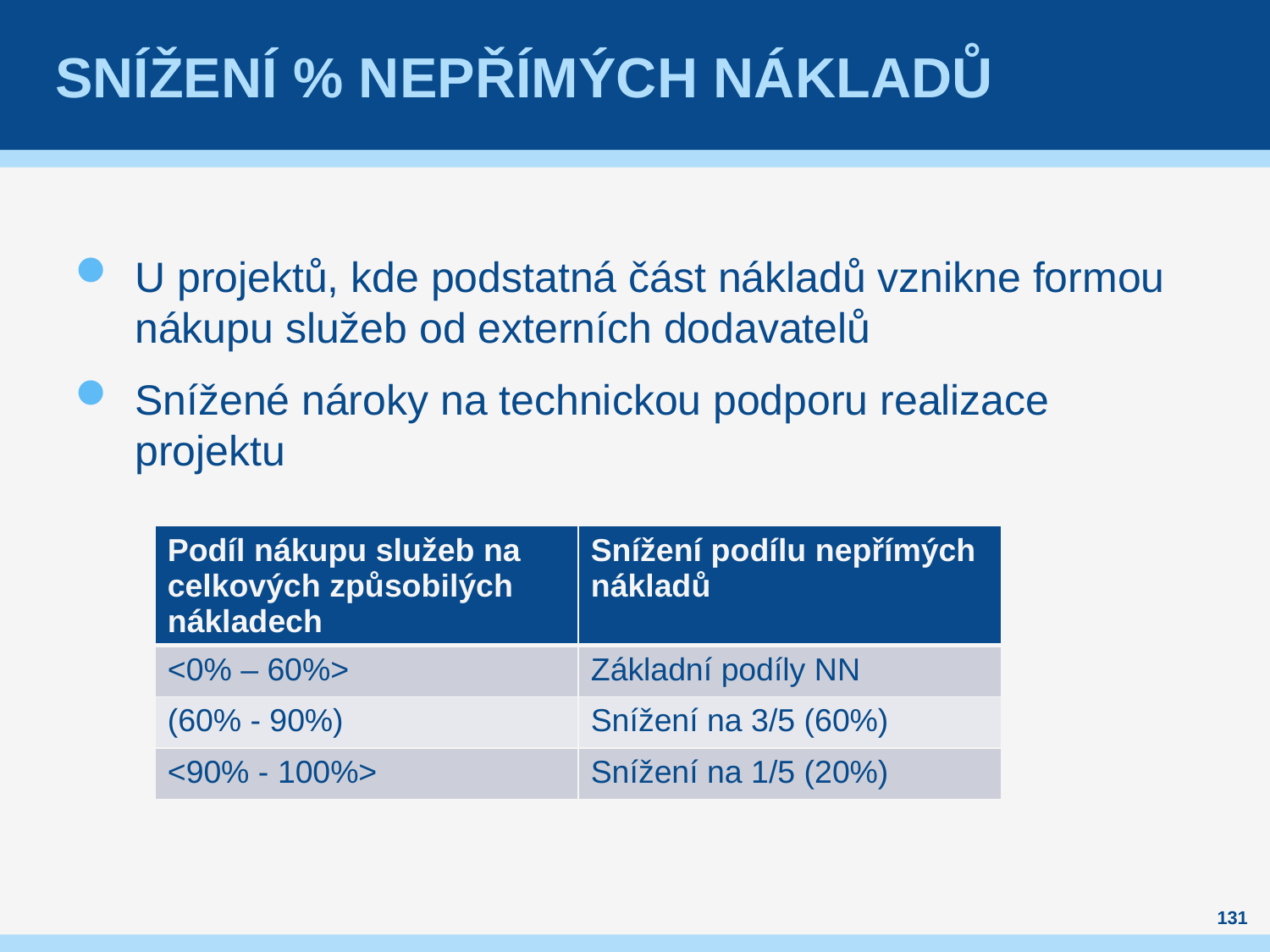

# Snížení % nepřímých nákladů
U projektů, kde podstatná část nákladů vznikne formou nákupu služeb od externích dodavatelů
Snížené nároky na technickou podporu realizace projektu
| Podíl nákupu služeb na celkových způsobilých nákladech | Snížení podílu nepřímých nákladů |
| --- | --- |
| <0% – 60%> | Základní podíly NN |
| (60% - 90%) | Snížení na 3/5 (60%) |
| <90% - 100%> | Snížení na 1/5 (20%) |
131